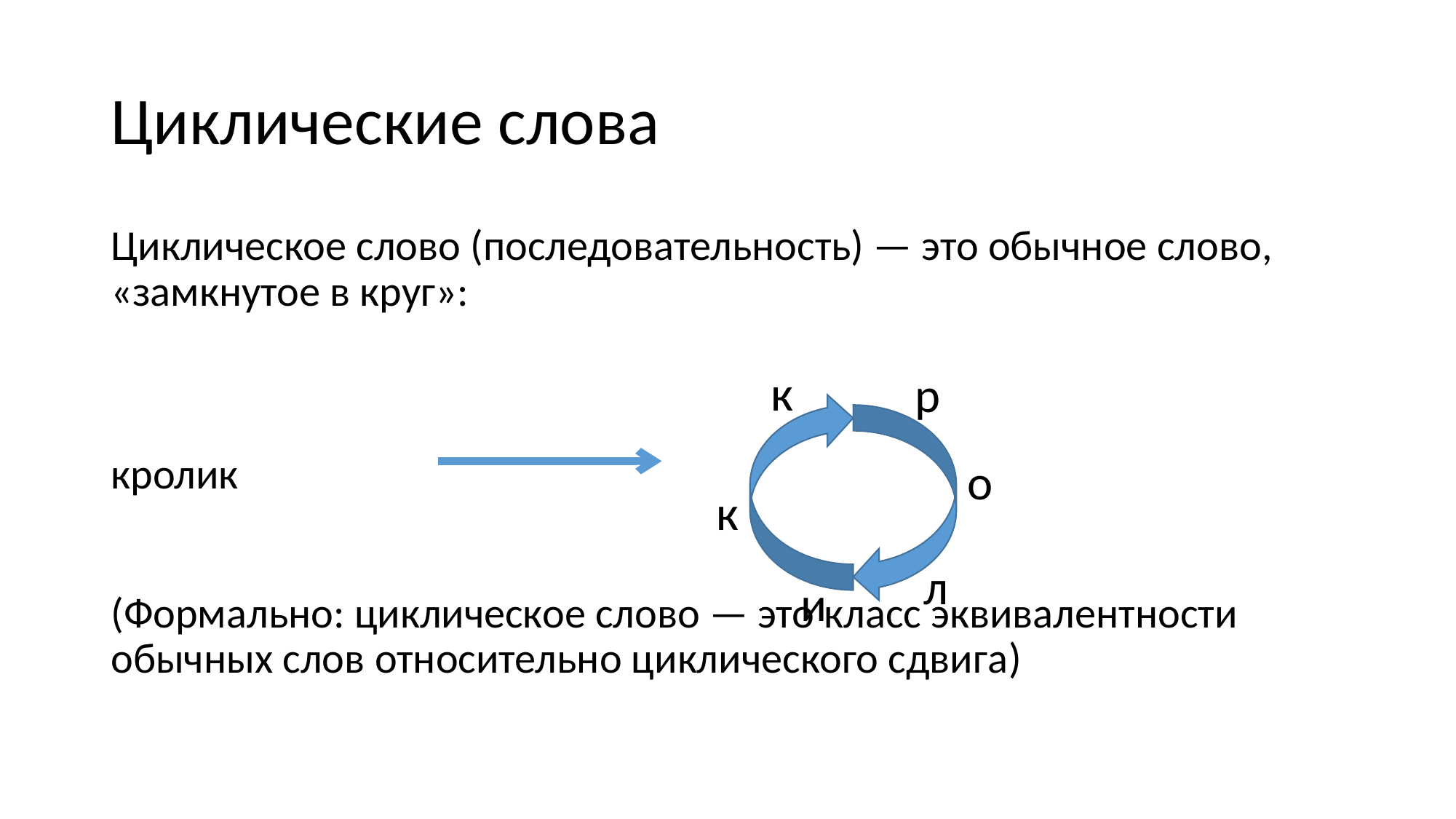

# Циклические слова
Циклическое слово (последовательность) — это обычное слово, «замкнутое в круг»:

кролик
(Формально: циклическое слово — это класс эквивалентности обычных слов относительно циклического сдвига)
к
р

о
к
л
и